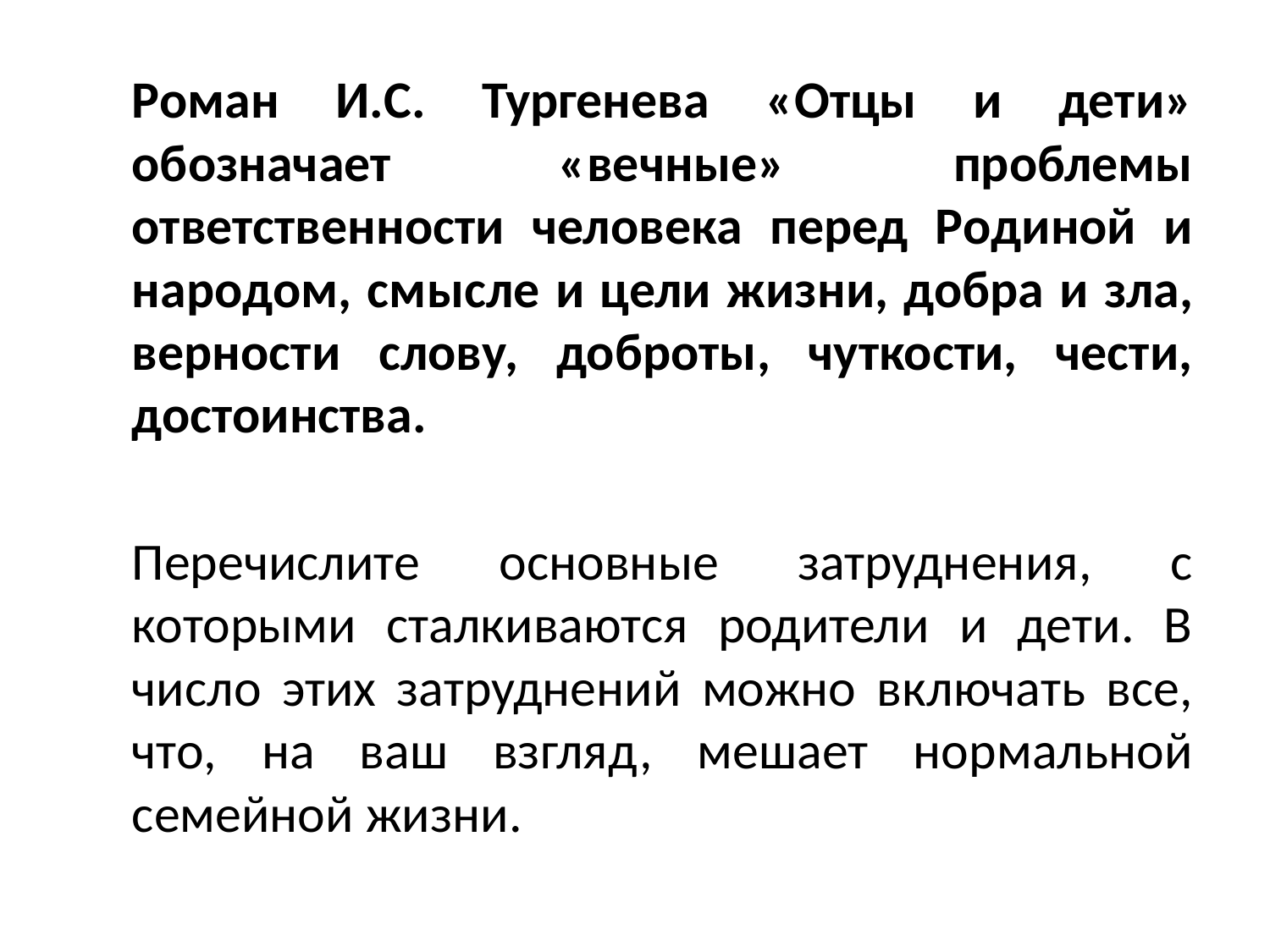

Роман И.С. Тургенева «Отцы и дети» обозначает «вечные» проблемы ответственности человека перед Родиной и народом, смысле и цели жизни, добра и зла, верности слову, доброты, чуткости, чести, достоинства.

	Перечислите основные затруднения, с которыми сталкиваются родители и дети. В число этих затруднений можно включать все, что, на ваш взгляд, мешает нормальной семейной жизни.